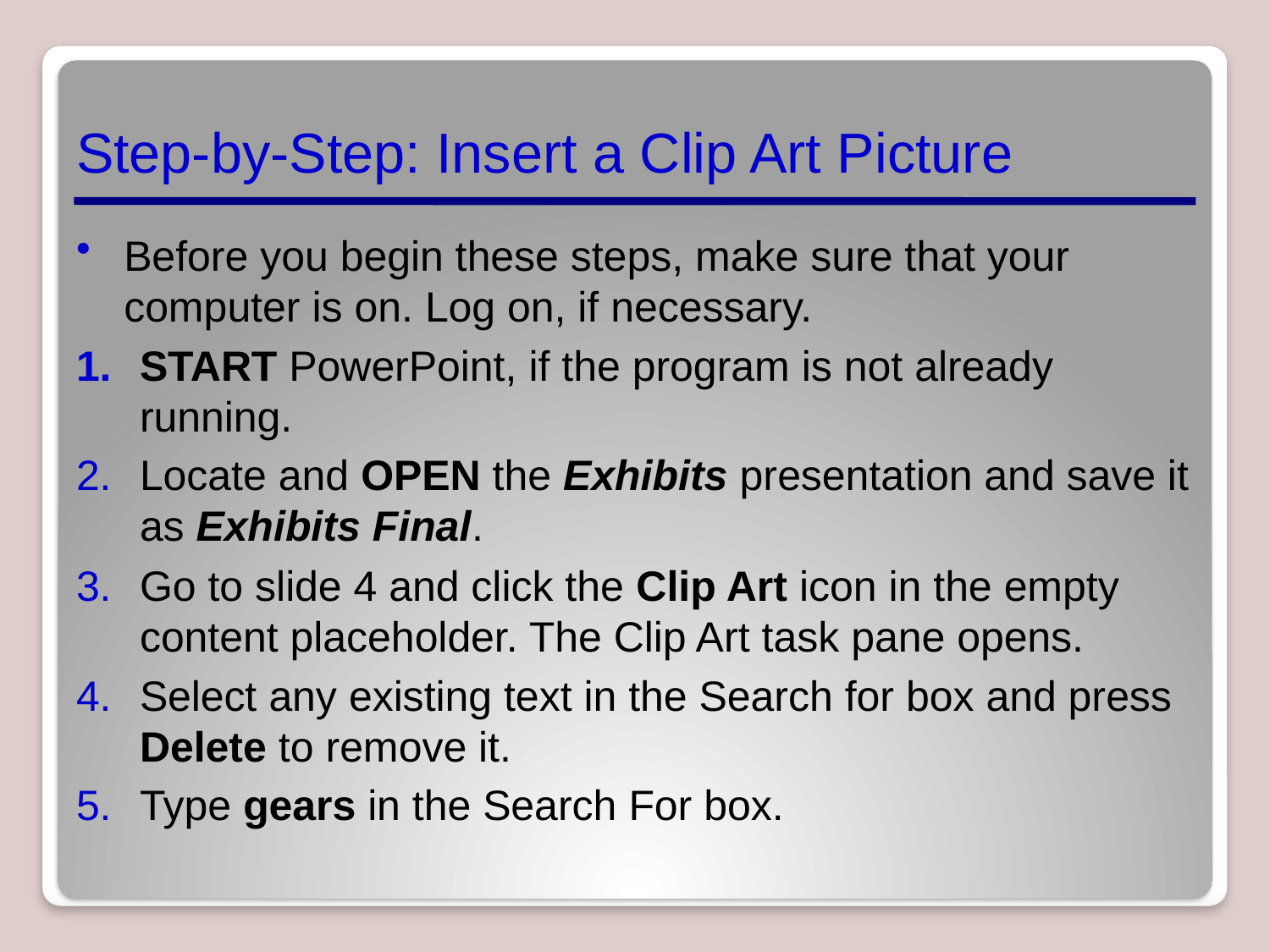

# Step-by-Step: Insert a Clip Art Picture
Before you begin these steps, make sure that your computer is on. Log on, if necessary.
START PowerPoint, if the program is not already running.
Locate and OPEN the Exhibits presentation and save it as Exhibits Final.
Go to slide 4 and click the Clip Art icon in the empty content placeholder. The Clip Art task pane opens.
Select any existing text in the Search for box and press Delete to remove it.
Type gears in the Search For box.